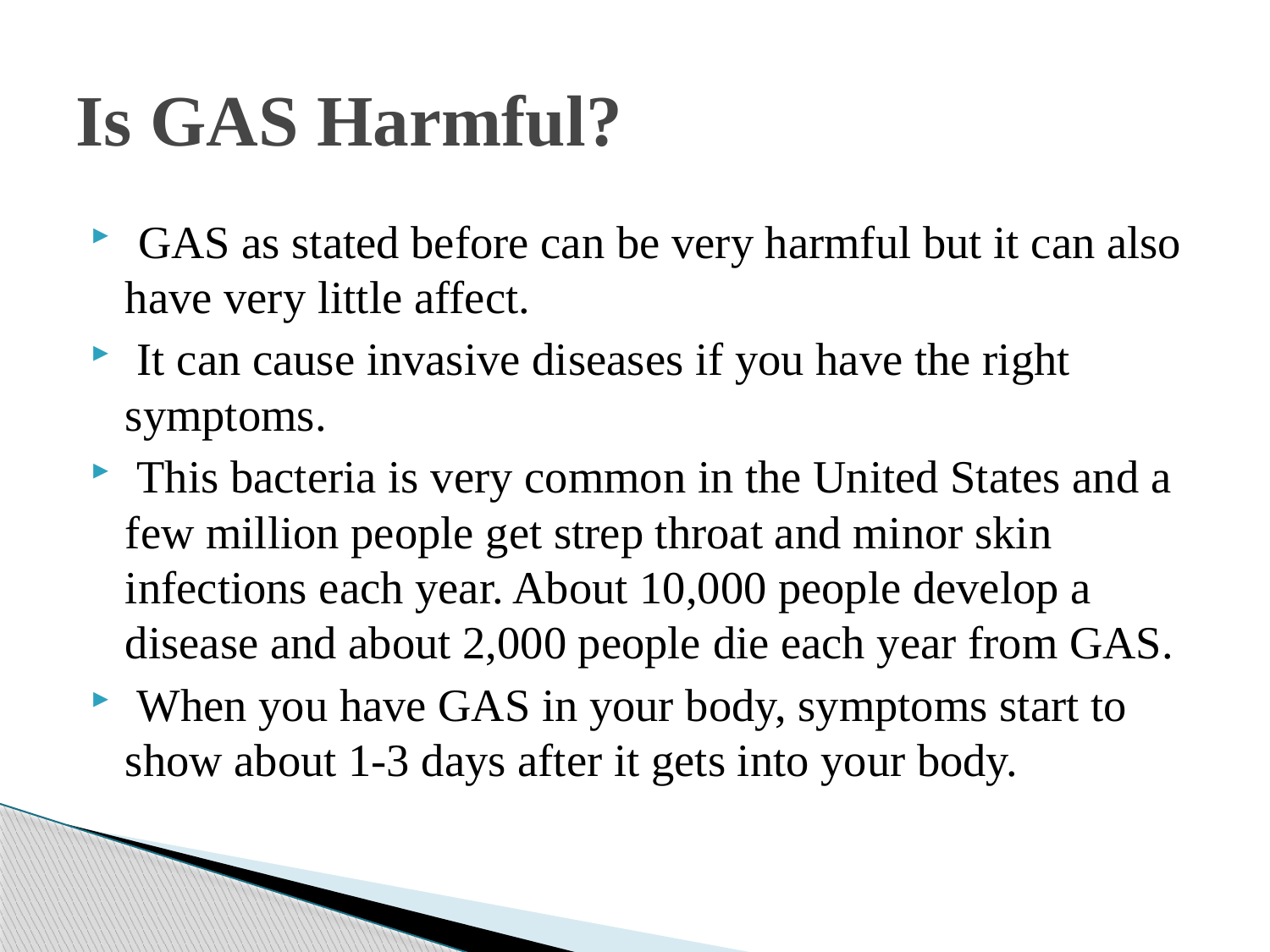

# Is GAS Harmful?
 GAS as stated before can be very harmful but it can also have very little affect.
 It can cause invasive diseases if you have the right symptoms.
 This bacteria is very common in the United States and a few million people get strep throat and minor skin infections each year. About 10,000 people develop a disease and about 2,000 people die each year from GAS.
 When you have GAS in your body, symptoms start to show about 1-3 days after it gets into your body.